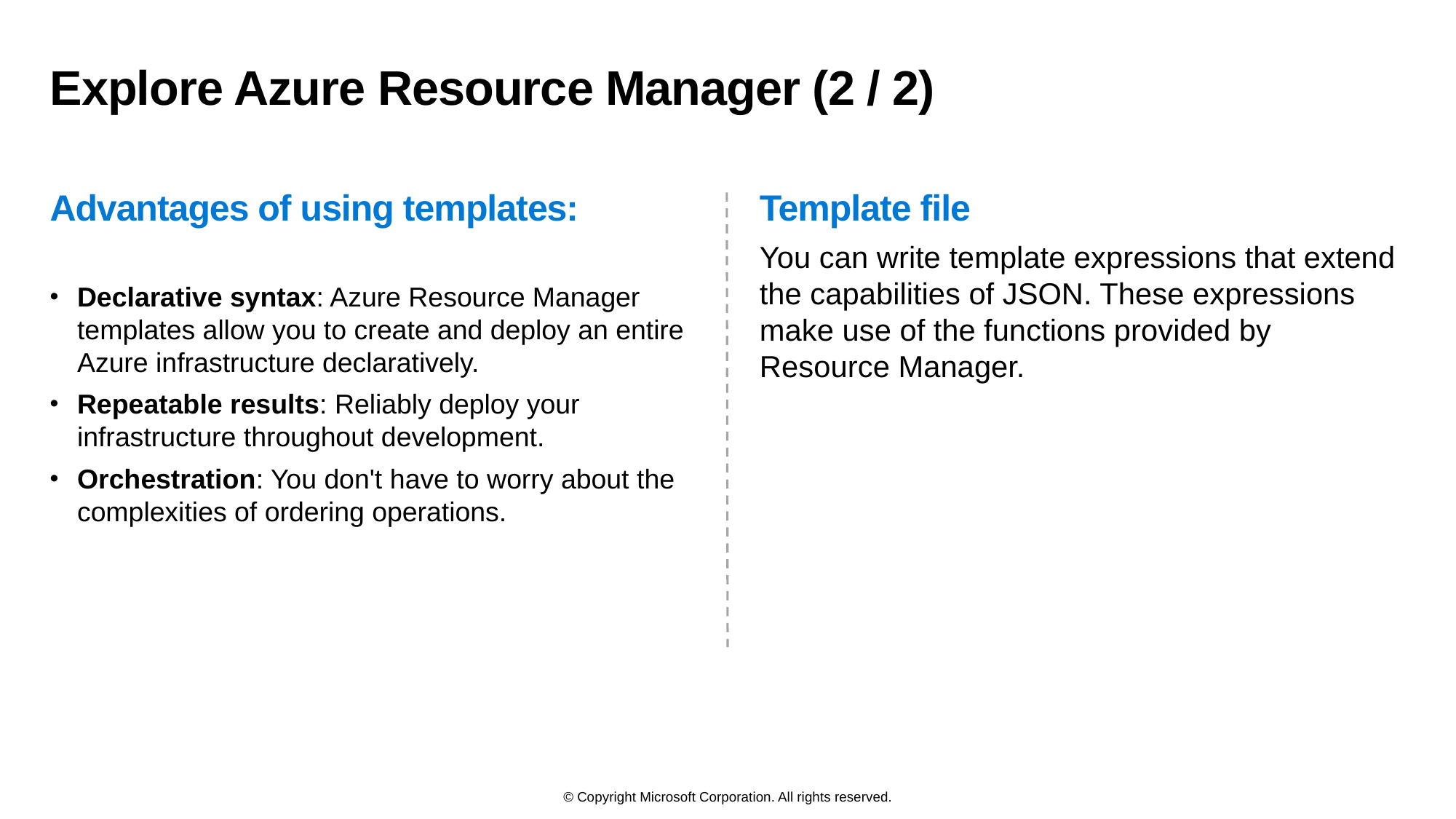

# Explore Azure Resource Manager (2 / 2)
Advantages of using templates:

Declarative syntax: Azure Resource Manager templates allow you to create and deploy an entire Azure infrastructure declaratively.
Repeatable results: Reliably deploy your infrastructure throughout development.
Orchestration: You don't have to worry about the complexities of ordering operations.
Template file
You can write template expressions that extend the capabilities of JSON. These expressions make use of the functions provided by Resource Manager.